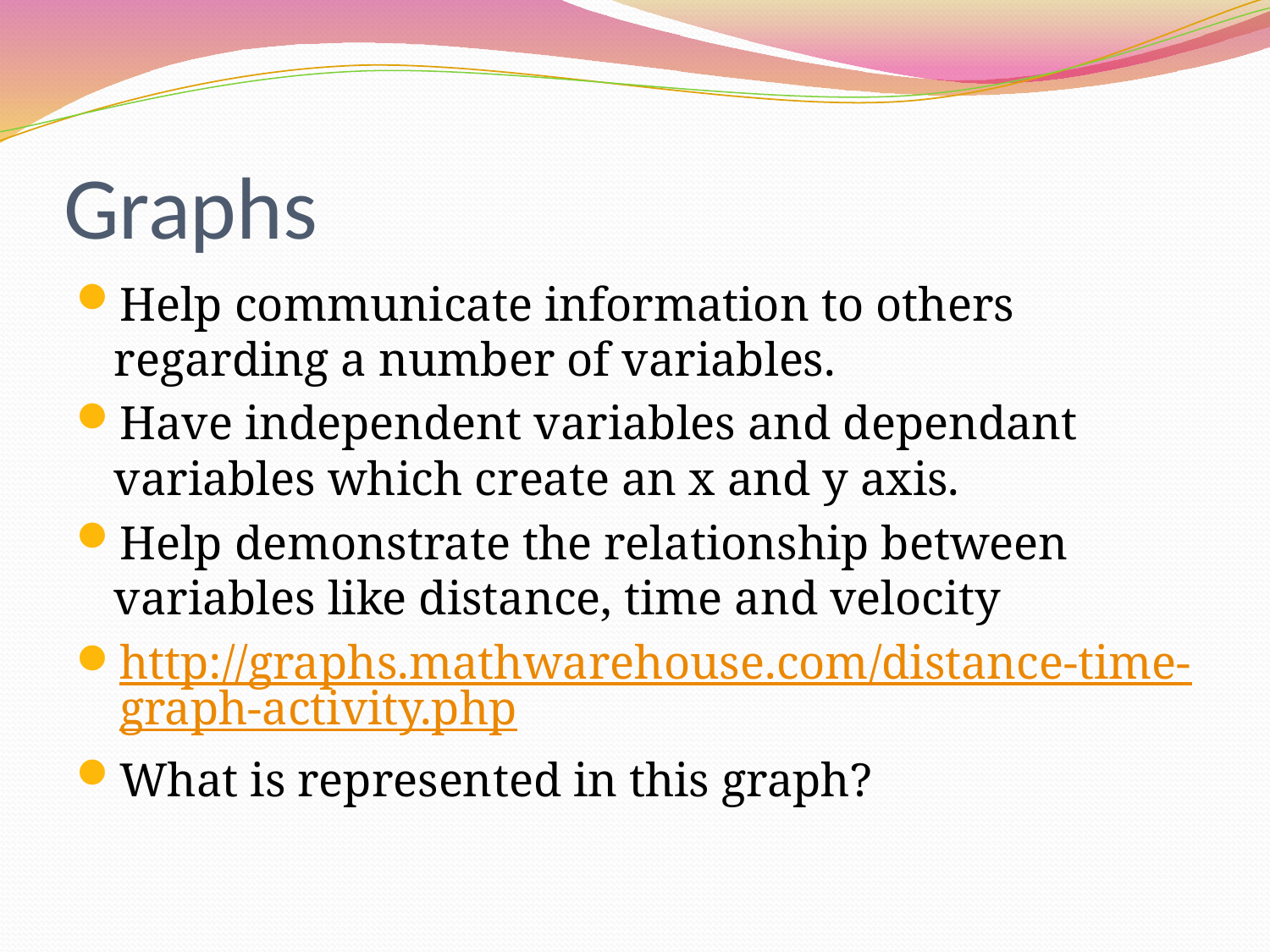

# Graphs
Help communicate information to others regarding a number of variables.
Have independent variables and dependant variables which create an x and y axis.
Help demonstrate the relationship between variables like distance, time and velocity
http://graphs.mathwarehouse.com/distance-time-graph-activity.php
What is represented in this graph?